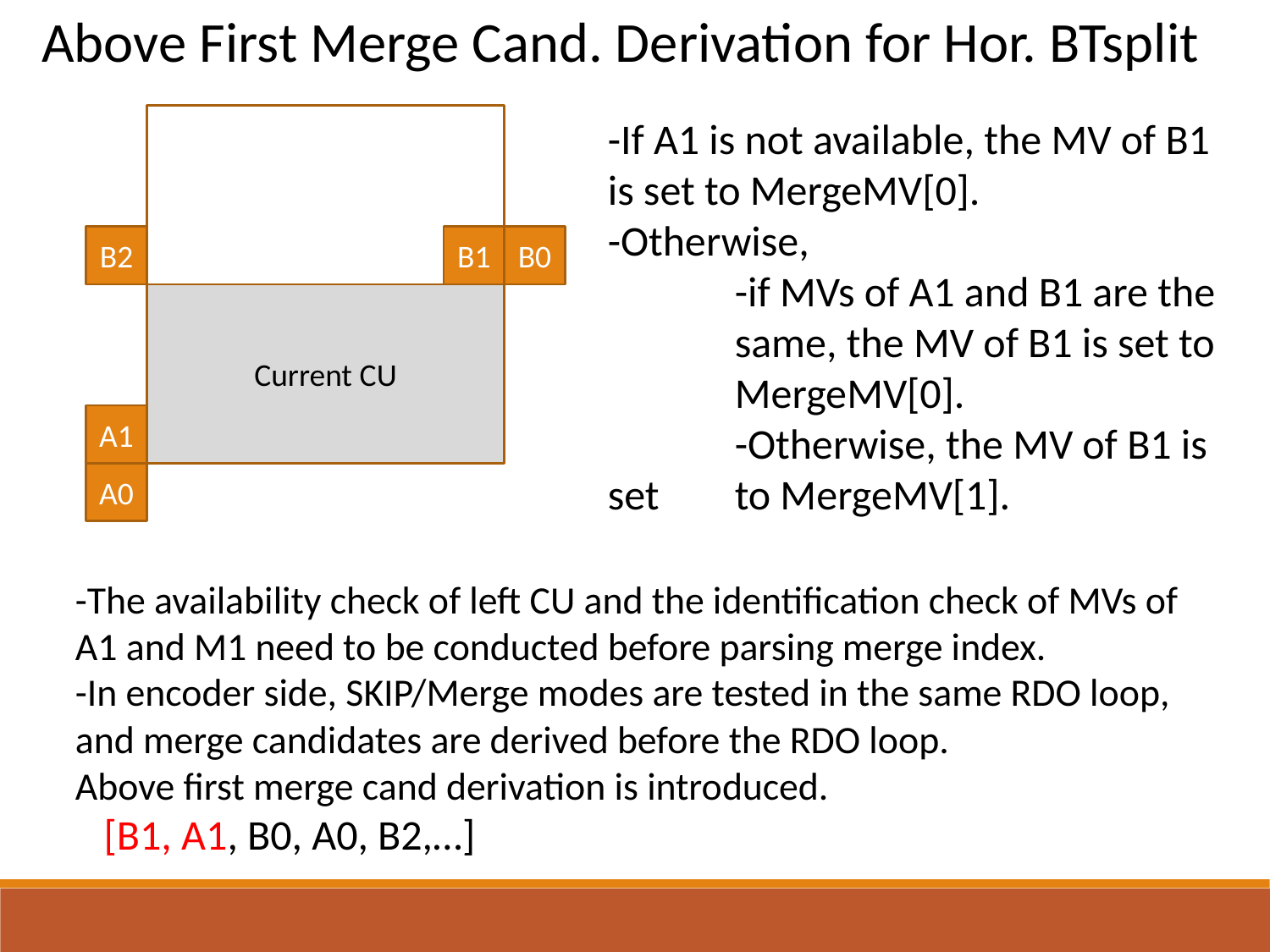

Above First Merge Cand. Derivation for Hor. BTsplit

-If A1 is not available, the MV of B1 is set to MergeMV[0].
-Otherwise,
	-if MVs of A1 and B1 are the 	same, the MV of B1 is set to 	MergeMV[0].
	-Otherwise, the MV of B1 is set 	to MergeMV[1].

B0
B2
B1
Current CU
A1
A0
-The availability check of left CU and the identification check of MVs of A1 and M1 need to be conducted before parsing merge index.
-In encoder side, SKIP/Merge modes are tested in the same RDO loop, and merge candidates are derived before the RDO loop.
Above first merge cand derivation is introduced.
   [B1, A1, B0, A0, B2,…]